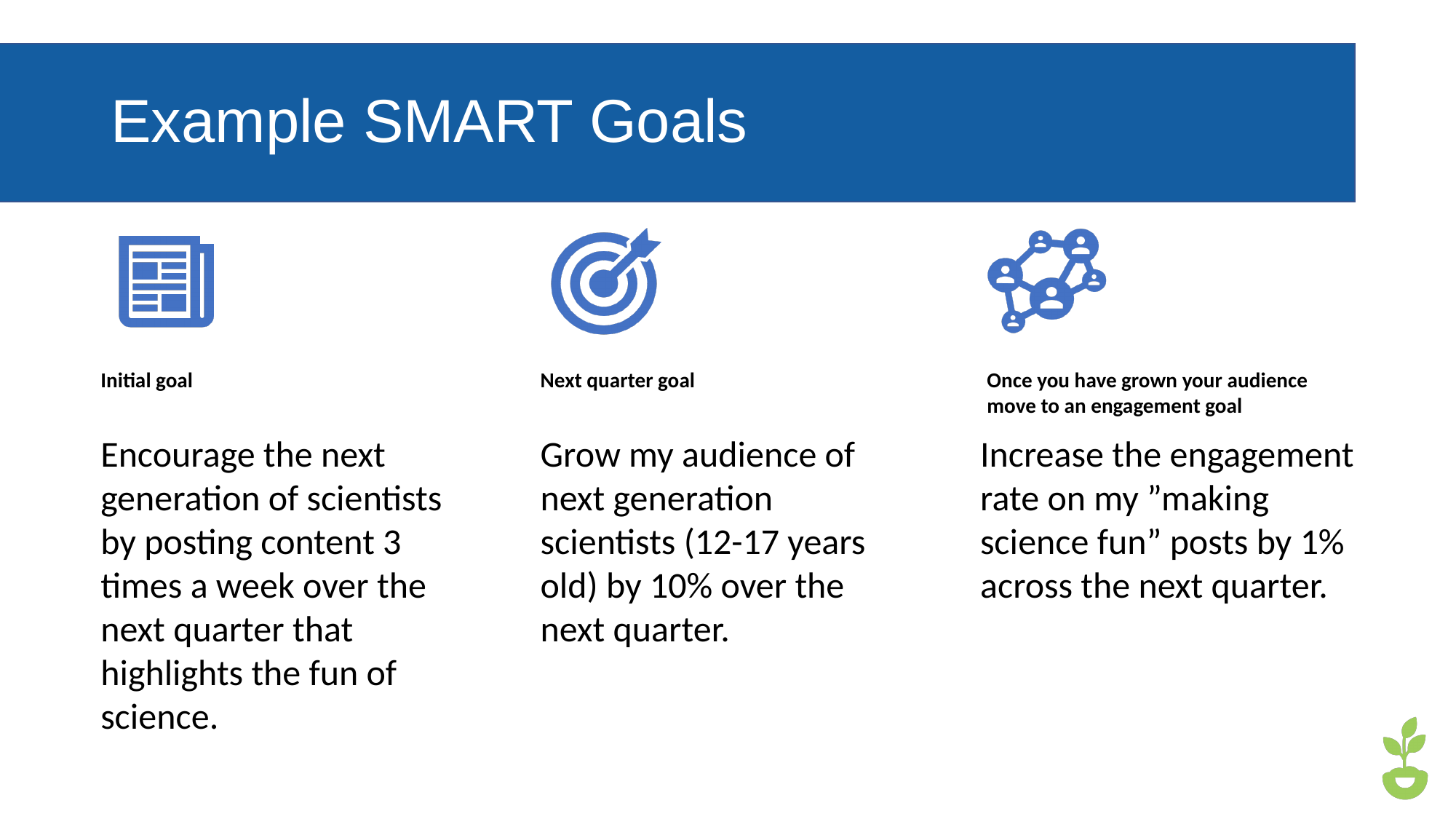

# Example SMART Goals
Initial goal
Encourage the next generation of scientists by posting content 3 times a week over the next quarter that highlights the fun of science.
Next quarter goal
Grow my audience of next generation scientists (12-17 years old) by 10% over the next quarter.
Once you have grown your audience move to an engagement goal
Increase the engagement rate on my ”making science fun” posts by 1% across the next quarter.